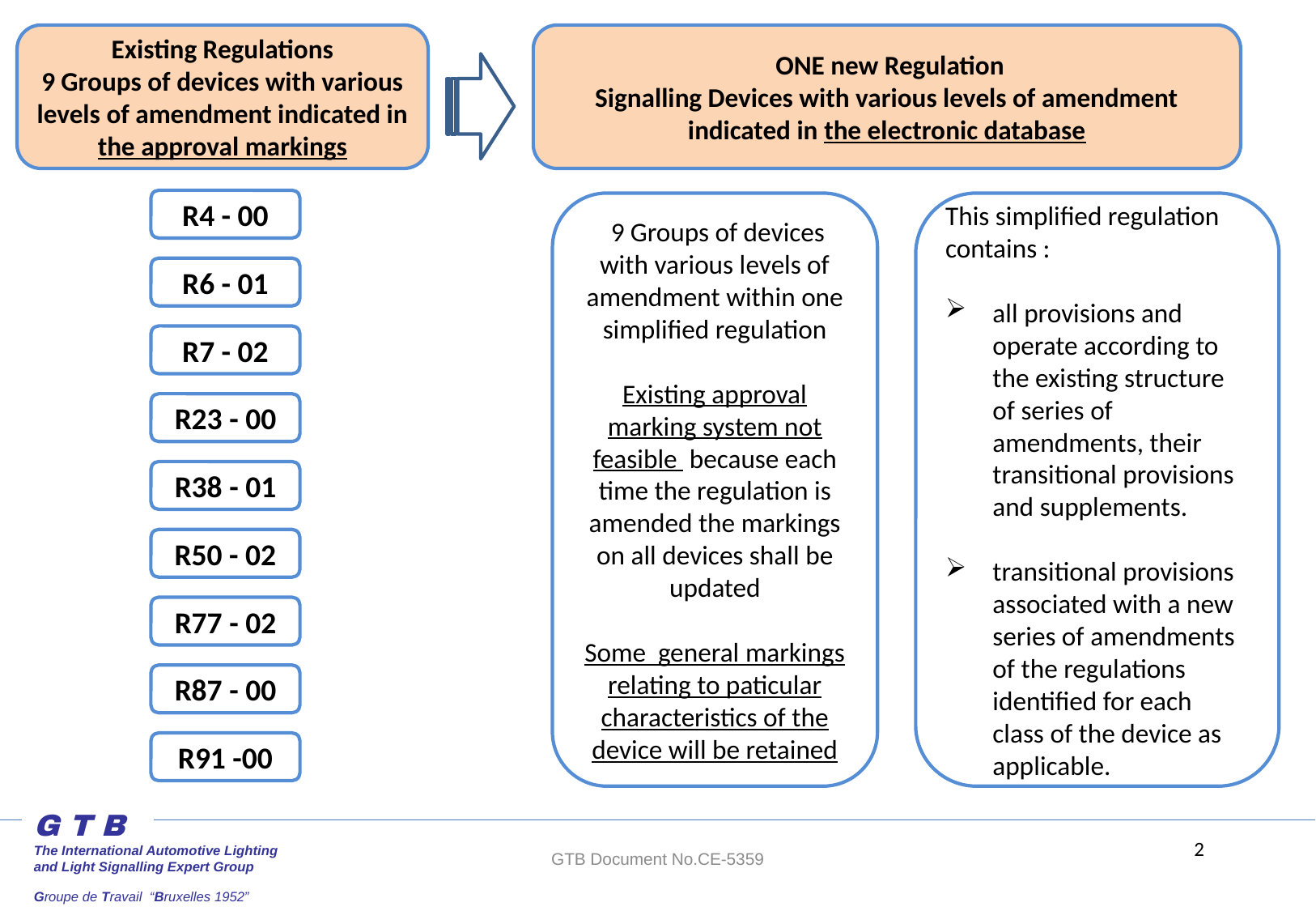

Existing Regulations
9 Groups of devices with various levels of amendment indicated in the approval markings
 ONE new Regulation
Signalling Devices with various levels of amendment indicated in the electronic database

R4 - 00
 9 Groups of devices with various levels of amendment within one simplified regulation

Existing approval marking system not feasible  because each time the regulation is amended the markings on all devices shall be updated

Some  general markings relating to paticular characteristics of the device will be retained
This simplified regulation contains :

all provisions and operate according to  the existing structure of series of amendments, their transitional provisions and supplements.

transitional provisions associated with a new series of amendments of the regulations identified for each class of the device as applicable.
R6 - 01
R7 - 02
R23 - 00
R38 - 01
R50 - 02
R77 - 02
R87 - 00
R91 -00
G T B
The International Automotive Lighting
and Light Signalling Expert Group
Groupe de Travail  “Bruxelles 1952”
GTB Document No.CE-5359
2